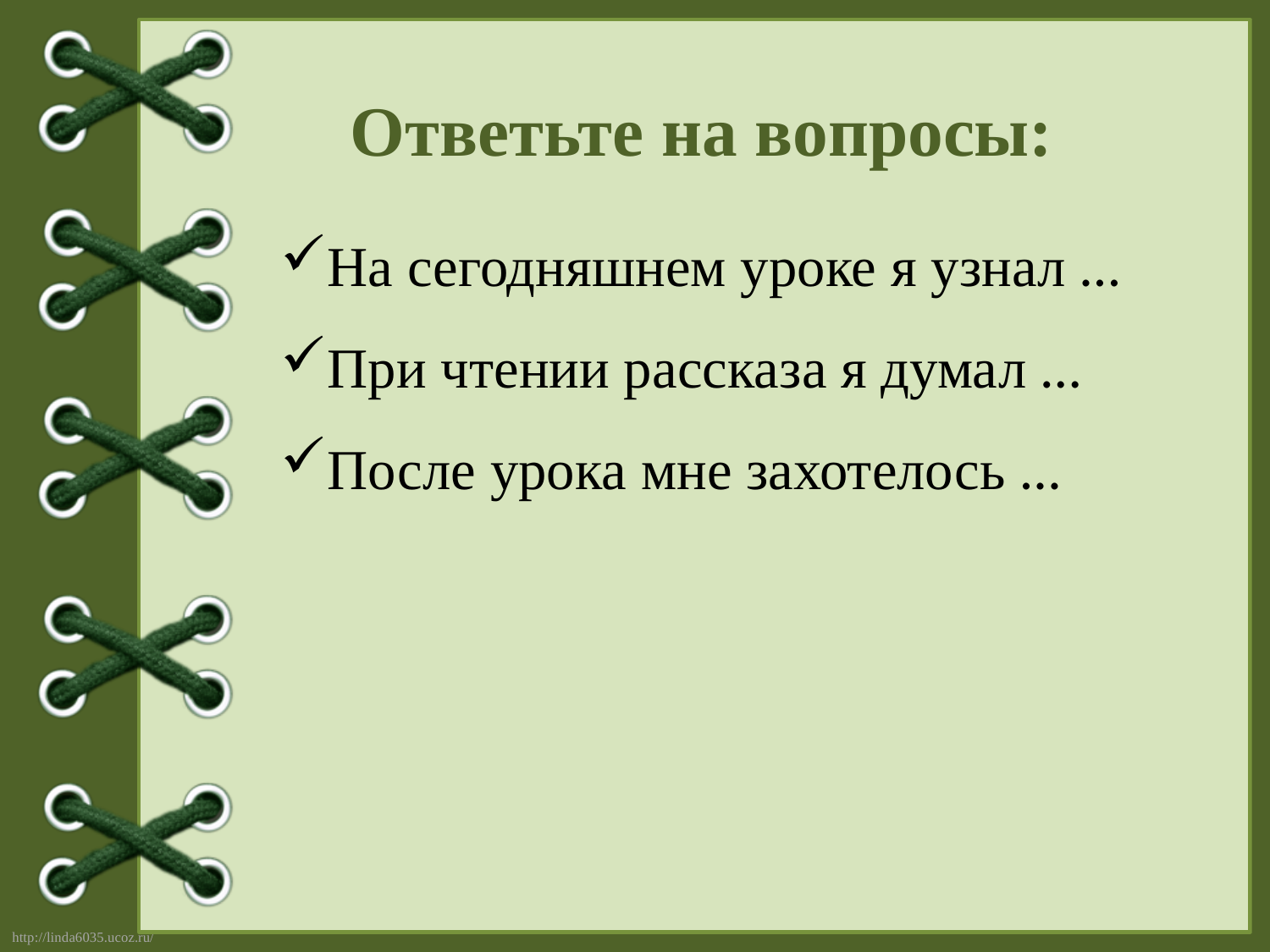

Ответьте на вопросы:
На сегодняшнем уроке я узнал …
При чтении рассказа я думал …
После урока мне захотелось …